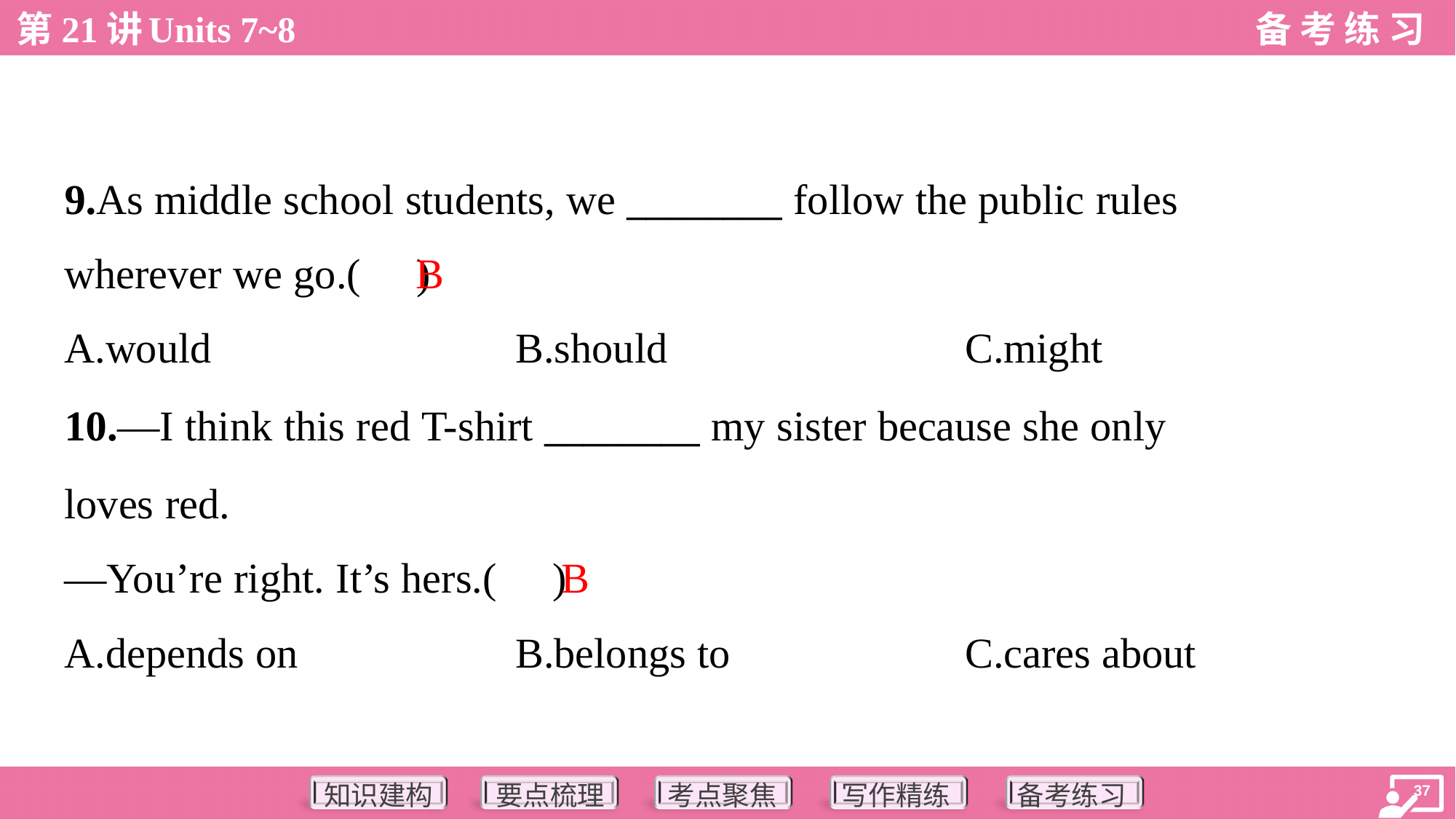

9.As middle school students, we ________ follow the public rules
wherever we go.(     )
B
A.would	B.should	C.might
10.—I think this red T-shirt ________ my sister because she only
loves red.
—You’re right. It’s hers.(     )
B
A.depends on	B.belongs to	C.cares about